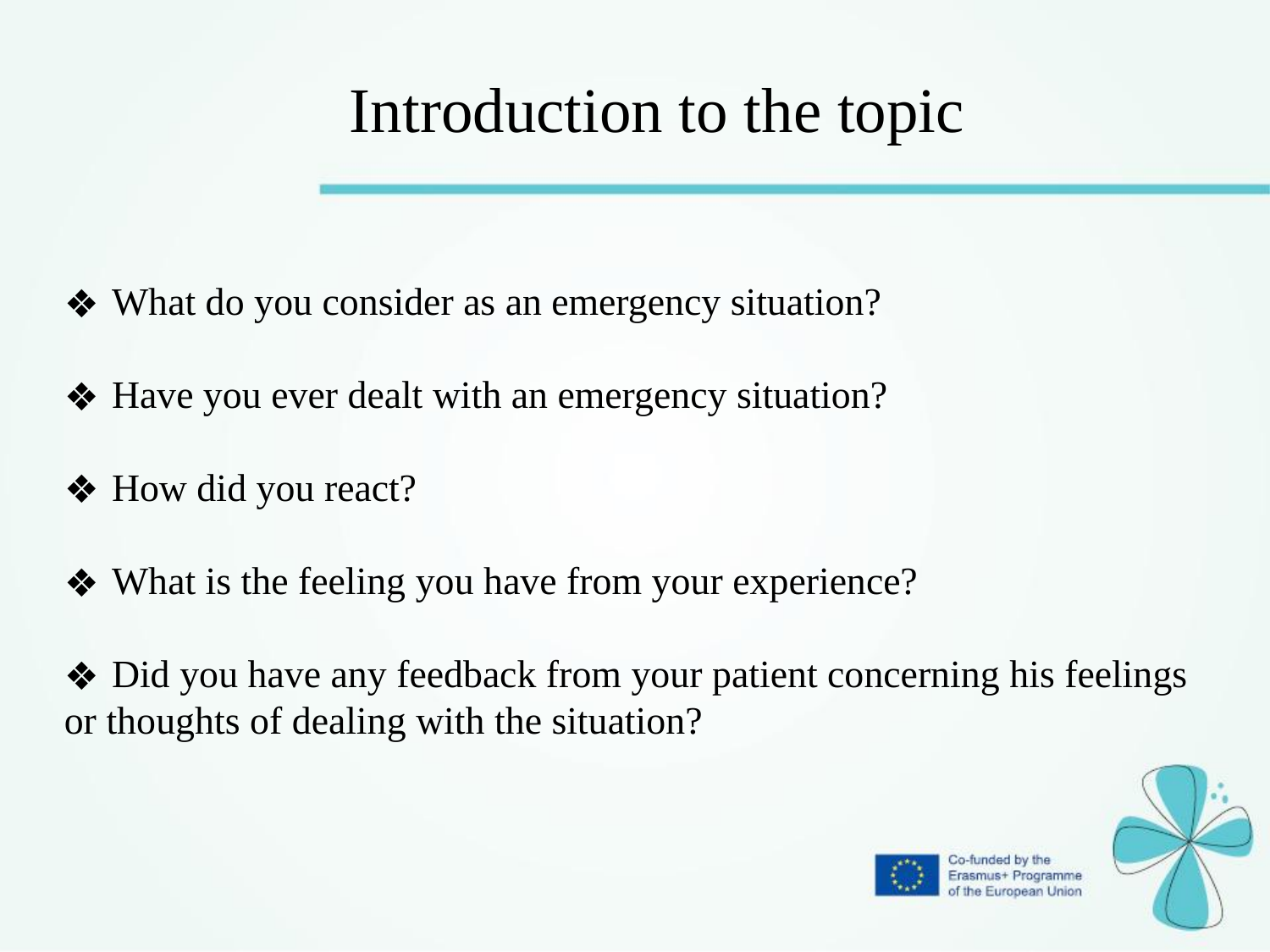

Introduction to the topic
What do you consider as an emergency situation?

Have you ever dealt with an emergency situation?

How did you react?

What is the feeling you have from your experience?

Did you have any feedback from your patient concerning his feelings
or thoughts of dealing with the situation?